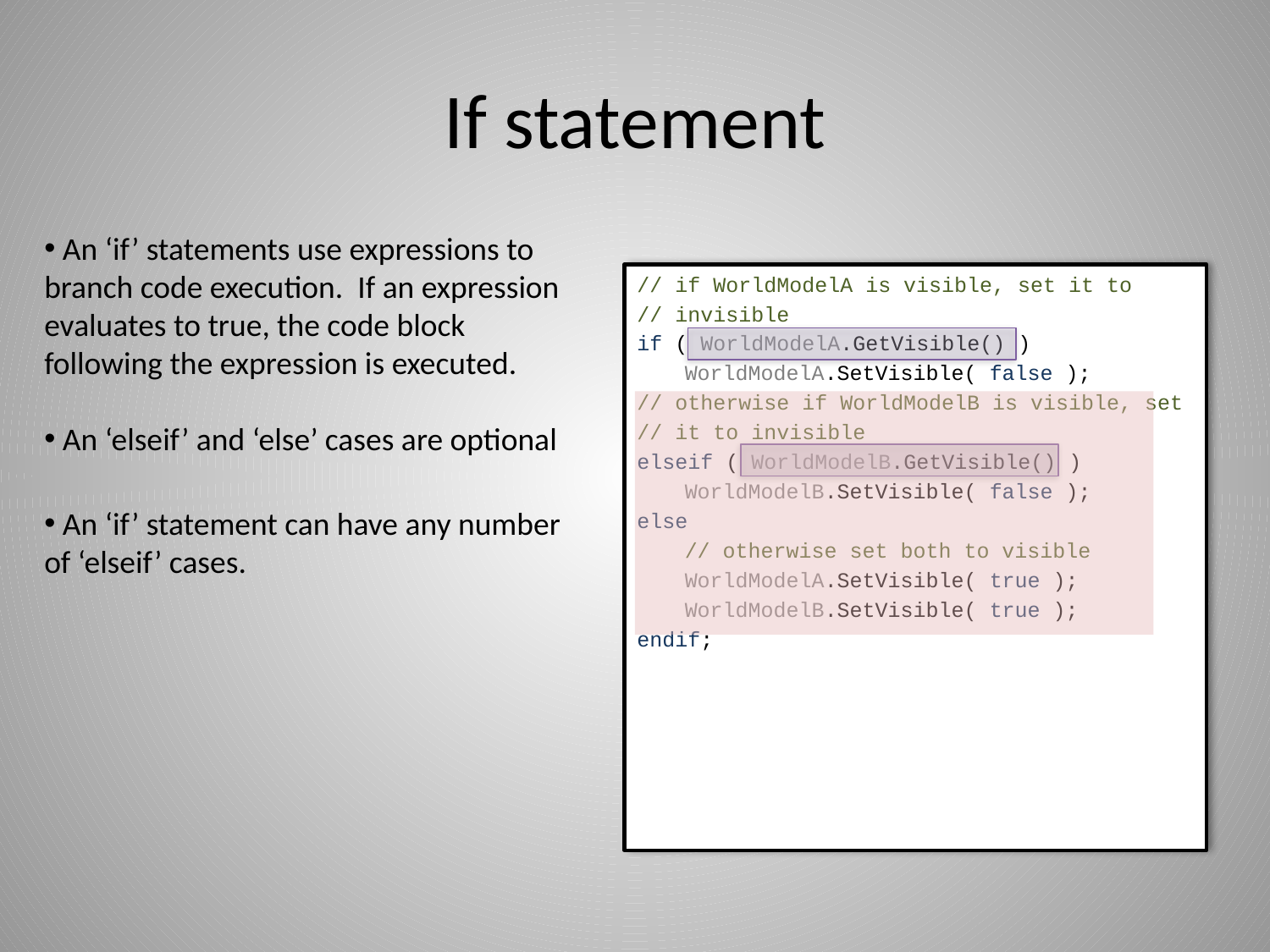

# If statement
 An ‘if’ statements use expressions to branch code execution.  If an expression evaluates to true, the code block following the expression is executed.
// if WorldModelA is visible, set it to
// invisible
if ( WorldModelA.GetVisible() )
	WorldModelA.SetVisible( false );
// otherwise if WorldModelB is visible, set
// it to invisible
elseif ( WorldModelB.GetVisible() )
	WorldModelB.SetVisible( false );
else
	// otherwise set both to visible
	WorldModelA.SetVisible( true );
	WorldModelB.SetVisible( true );
endif;

 An ‘elseif’ and ‘else’ cases are optional

 An ‘if’ statement can have any number of ‘elseif’ cases.